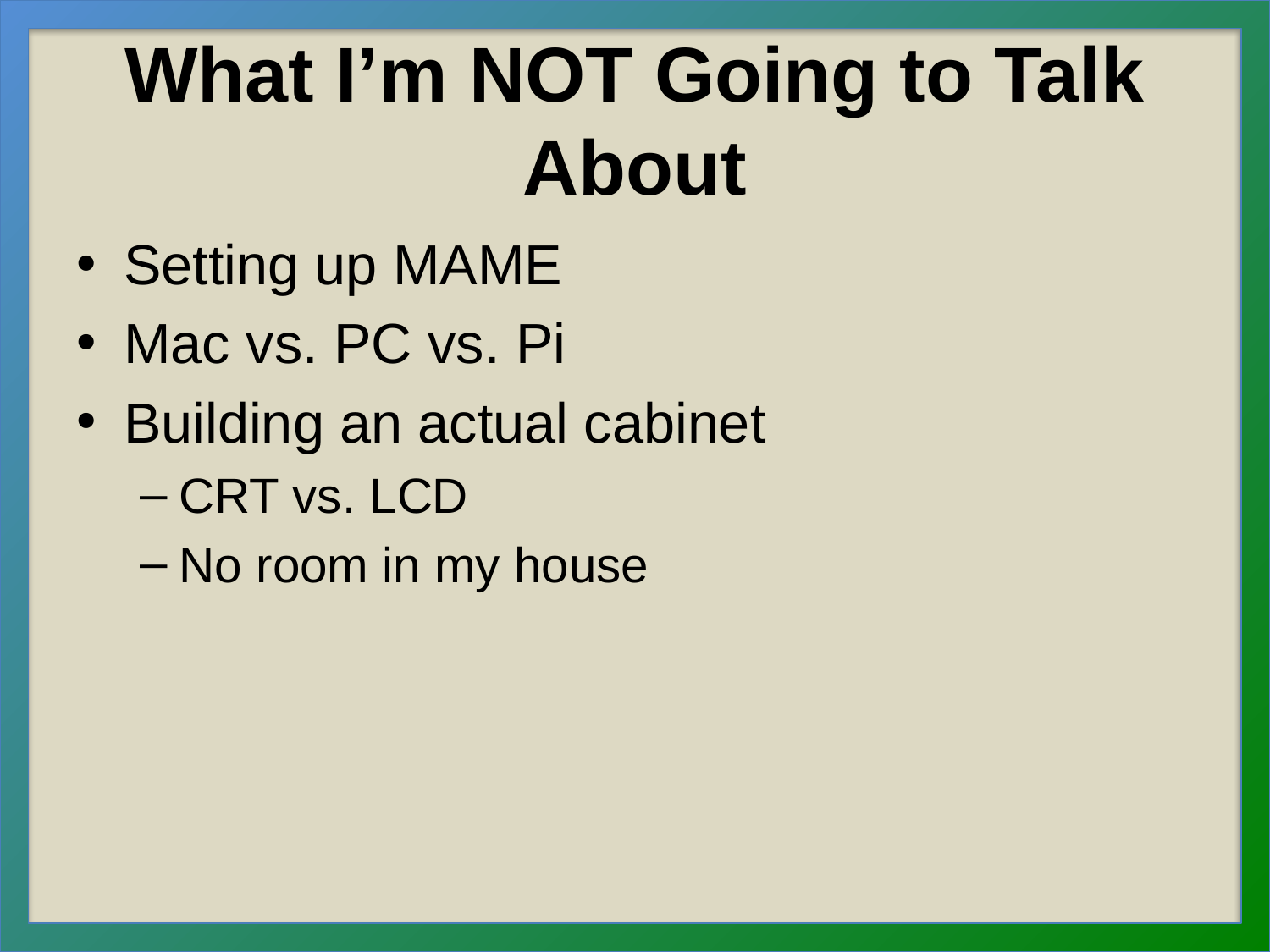

# What I’m NOT Going to Talk About
Setting up MAME
Mac vs. PC vs. Pi
Building an actual cabinet
CRT vs. LCD
No room in my house